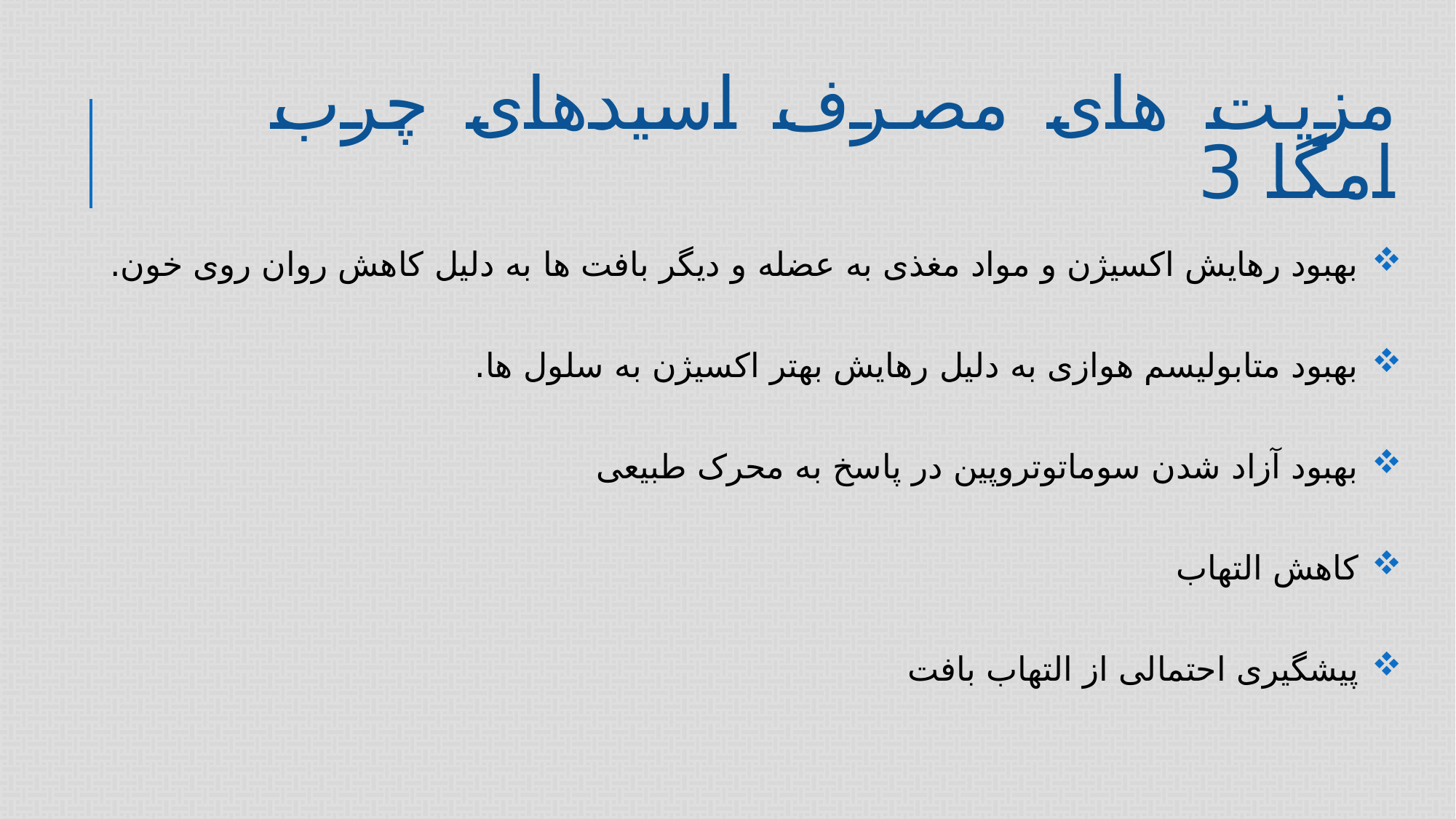

# مزیت های مصرف اسیدهای چرب امگا 3
بهبود رهایش اکسیژن و مواد مغذی به عضله و دیگر بافت ها به دلیل کاهش روان روی خون.
بهبود متابولیسم هوازی به دلیل رهایش بهتر اکسیژن به سلول ها.
بهبود آزاد شدن سوماتوتروپین در پاسخ به محرک طبیعی
کاهش التهاب
پیشگیری احتمالی از التهاب بافت